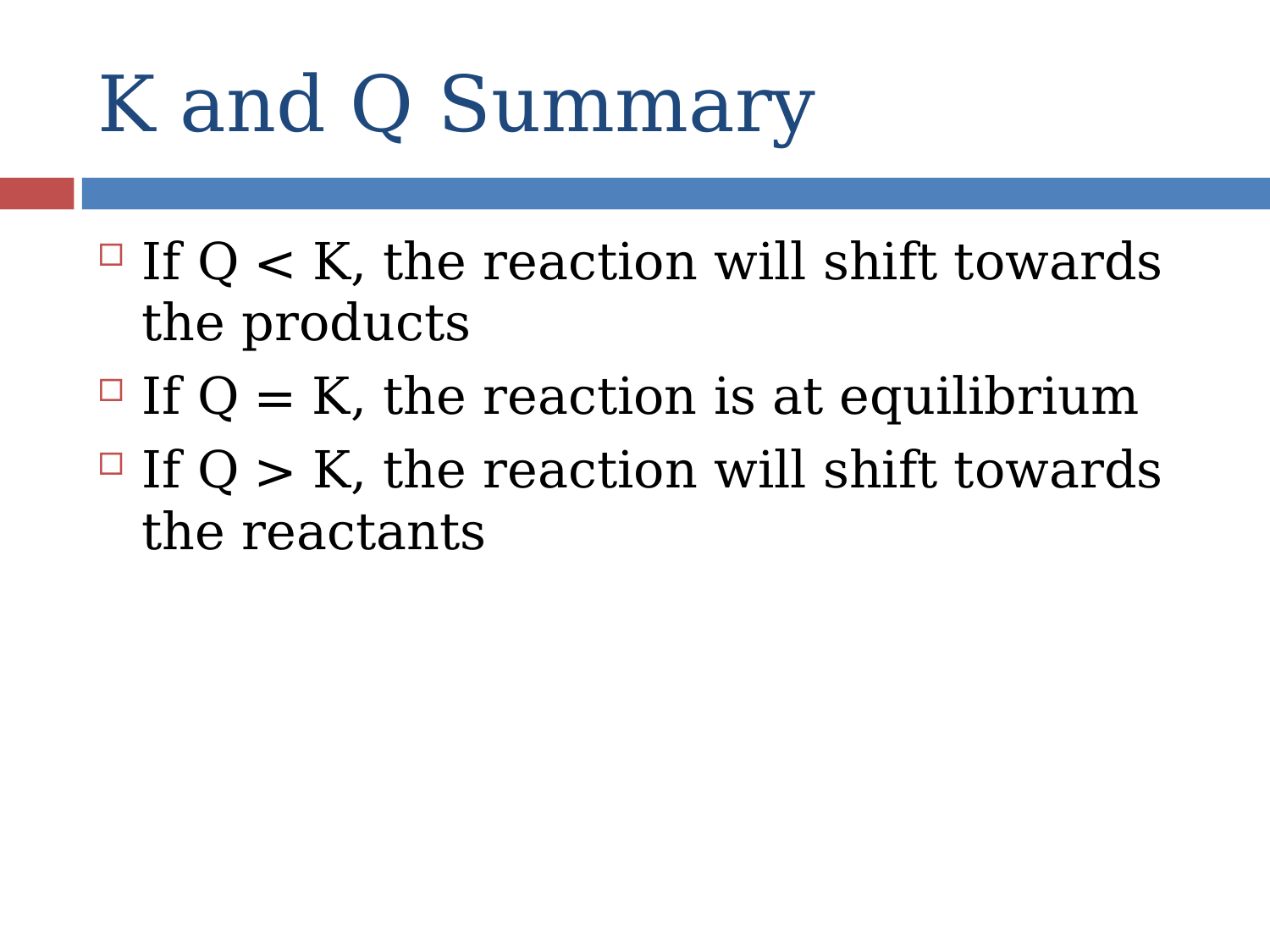

# K and Q Summary
If Q < K, the reaction will shift towards the products
If Q = K, the reaction is at equilibrium
If Q > K, the reaction will shift towards the reactants